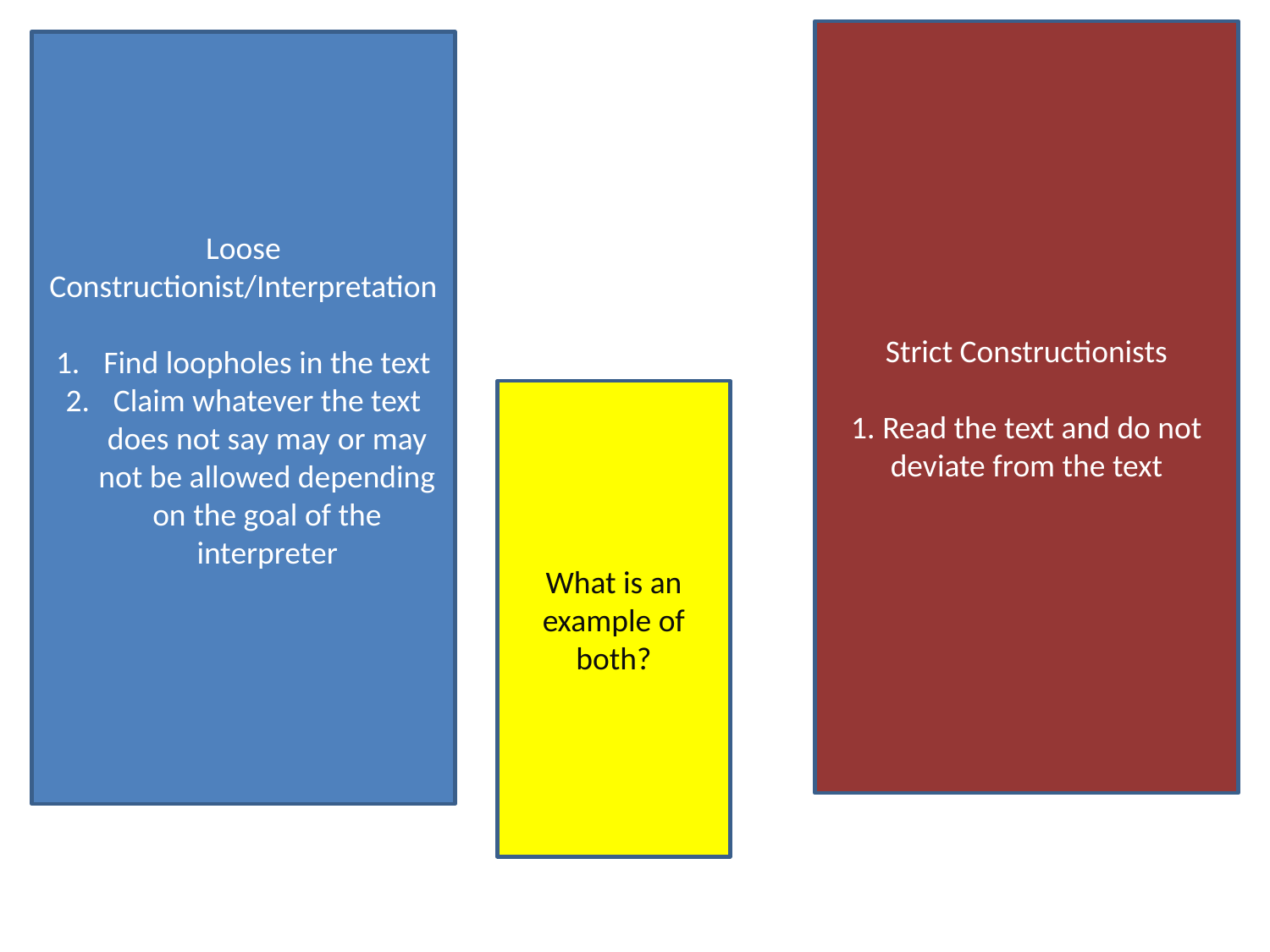

Strict Constructionists

1. Read the text and do not deviate from the text
Loose Constructionist/Interpretation

Find loopholes in the text
Claim whatever the text does not say may or may not be allowed depending on the goal of the interpreter

What is an example of both?